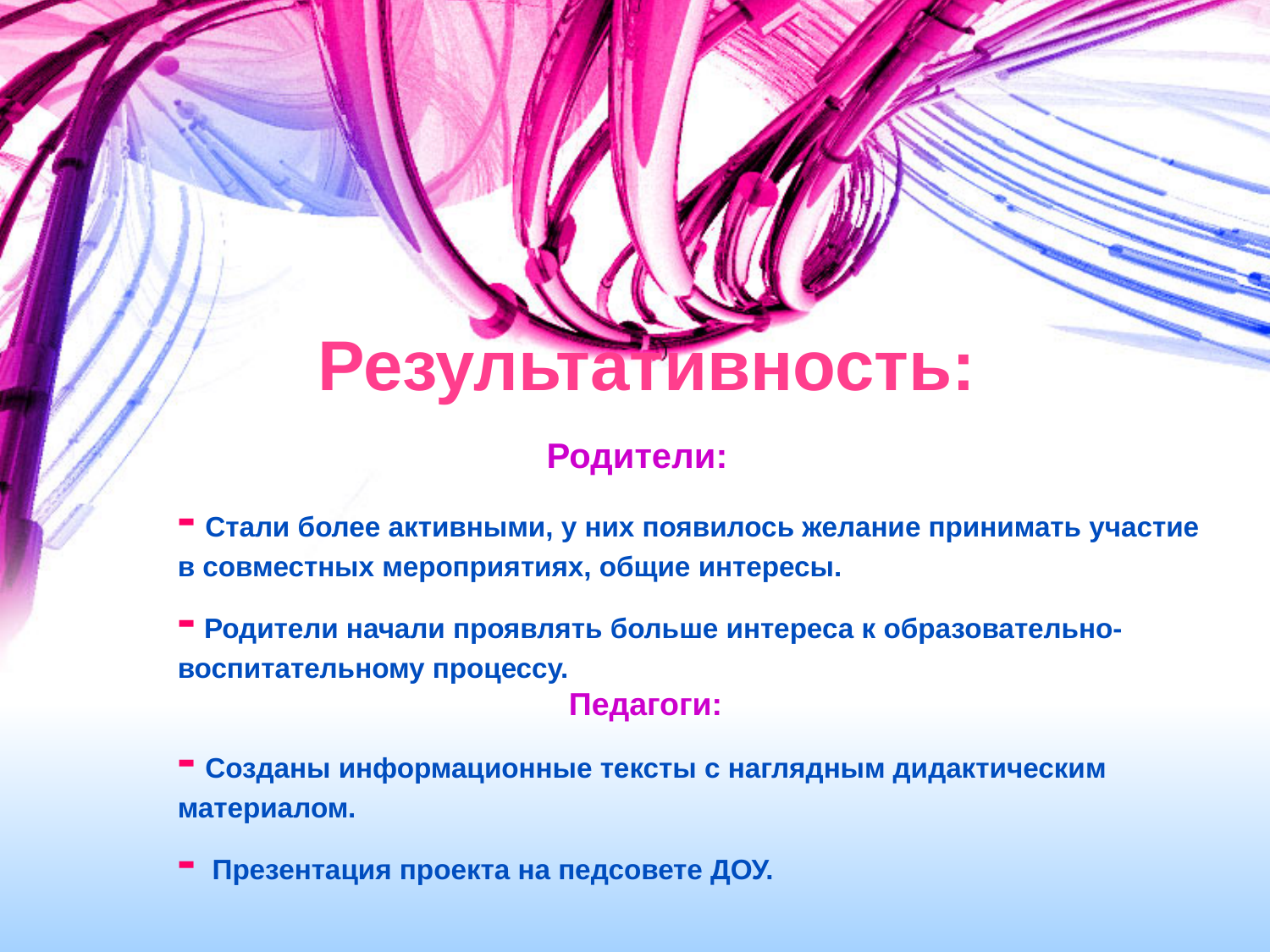

# Результативность: Родители: - Стали более активными, у них появилось желание принимать участие в совместных мероприятиях, общие интересы. - Родители начали проявлять больше интереса к образовательно-воспитательному процессу. Педагоги: - Созданы информационные тексты с наглядным дидактическим материалом. - Презентация проекта на педсовете ДОУ.